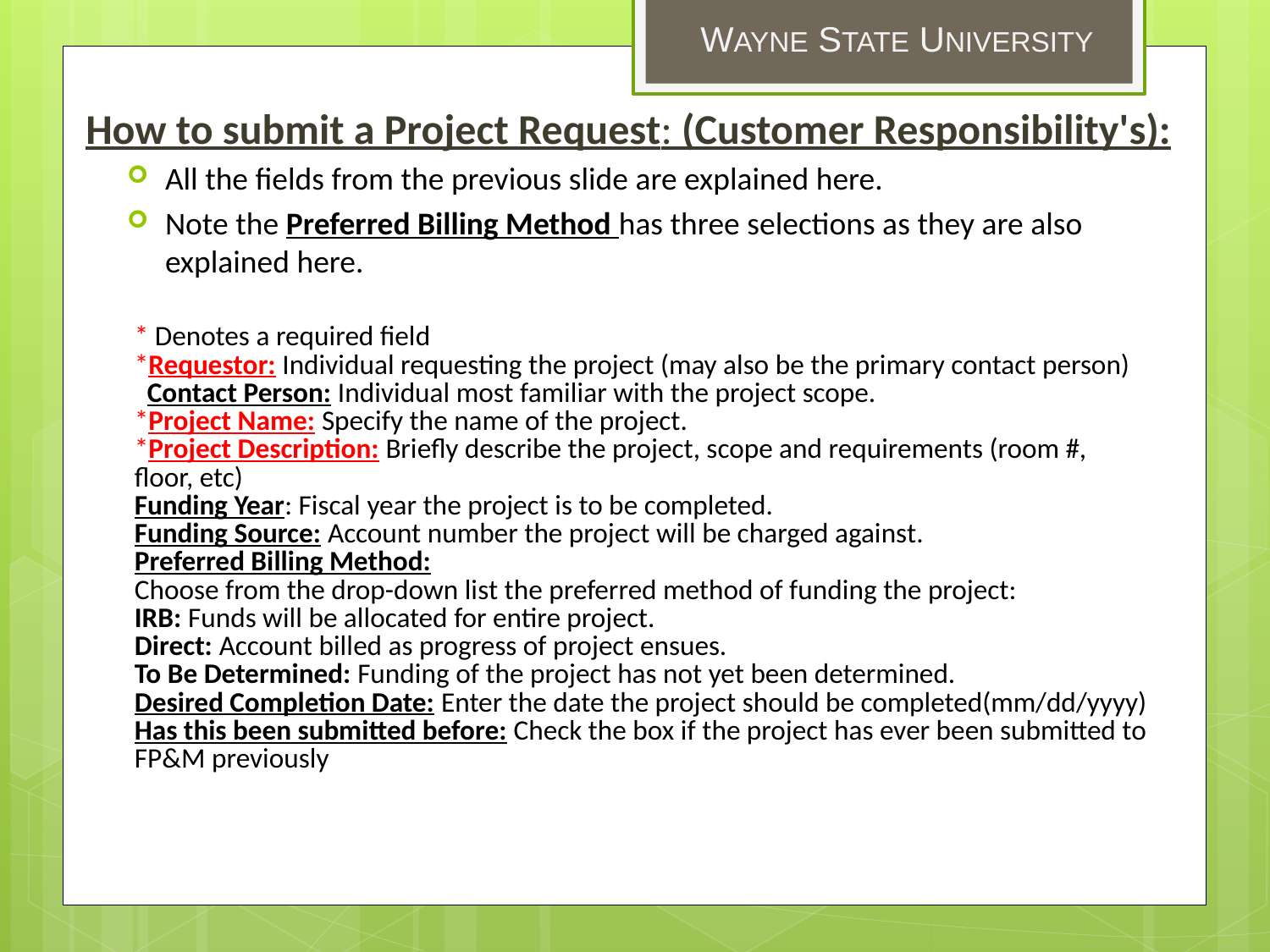

WAYNE STATE UNIVERSITY
How to submit a Project Request: (Customer Responsibility's):
All the fields from the previous slide are explained here.
Note the Preferred Billing Method has three selections as they are also explained here.

| \* Denotes a required field \*Requestor: Individual requesting the project (may also be the primary contact person) Contact Person: Individual most familiar with the project scope. \*Project Name: Specify the name of the project. \*Project Description: Briefly describe the project, scope and requirements (room #, floor, etc) Funding Year: Fiscal year the project is to be completed. Funding Source: Account number the project will be charged against. Preferred Billing Method:  Choose from the drop-down list the preferred method of funding the project: IRB: Funds will be allocated for entire project. Direct: Account billed as progress of project ensues. To Be Determined: Funding of the project has not yet been determined. Desired Completion Date: Enter the date the project should be completed(mm/dd/yyyy) Has this been submitted before: Check the box if the project has ever been submitted to FP&M previously |
| --- |